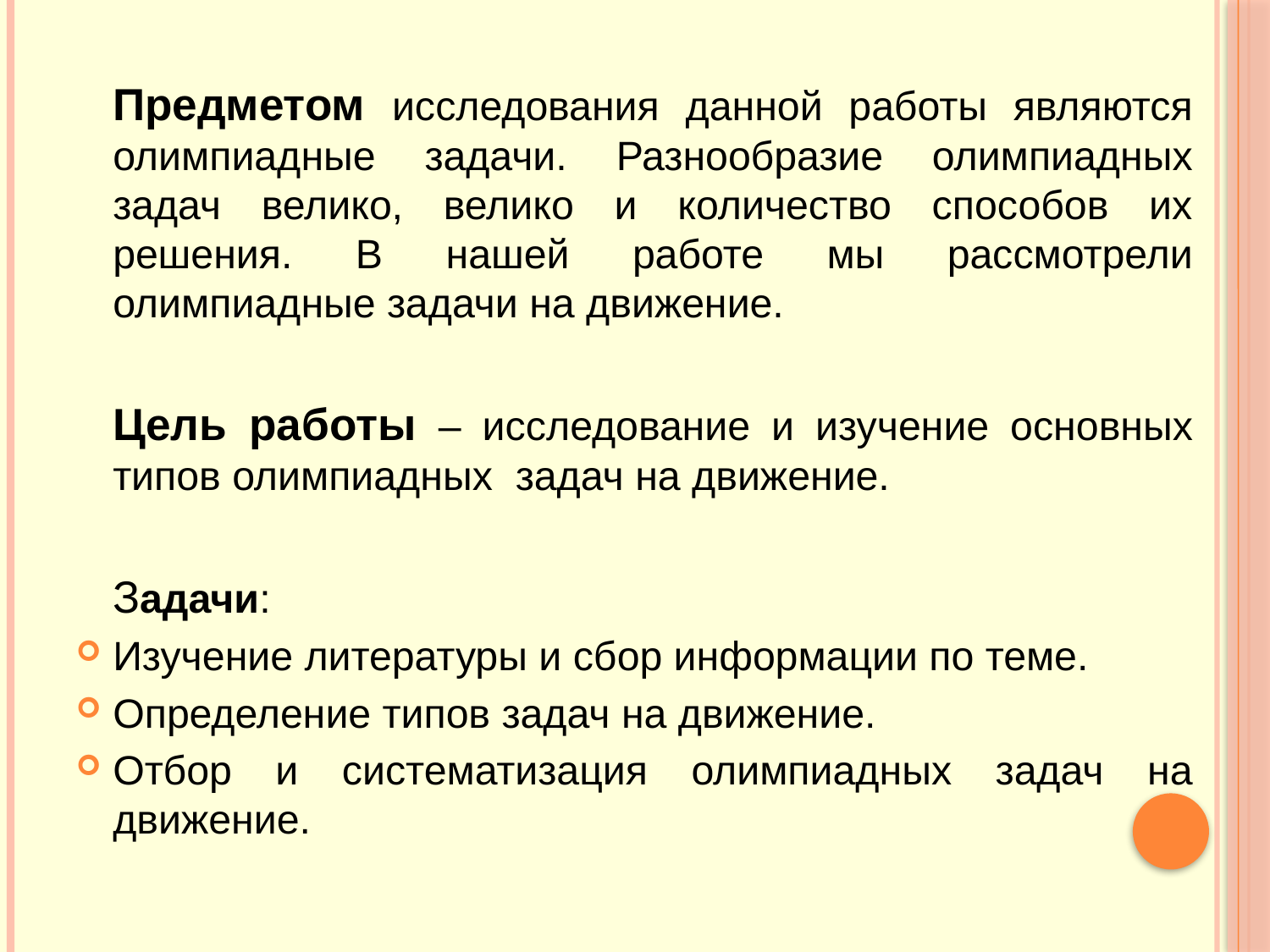

Предметом исследования данной работы являются олимпиадные задачи. Разнообразие олимпиадных задач велико, велико и количество способов их решения. В нашей работе мы рассмотрели олимпиадные задачи на движение.

		Цель работы – исследование и изучение основных типов олимпиадных  задач на движение.

		Задачи:
Изучение литературы и сбор информации по теме.
Определение типов задач на движение.
Отбор и систематизация олимпиадных задач на движение.